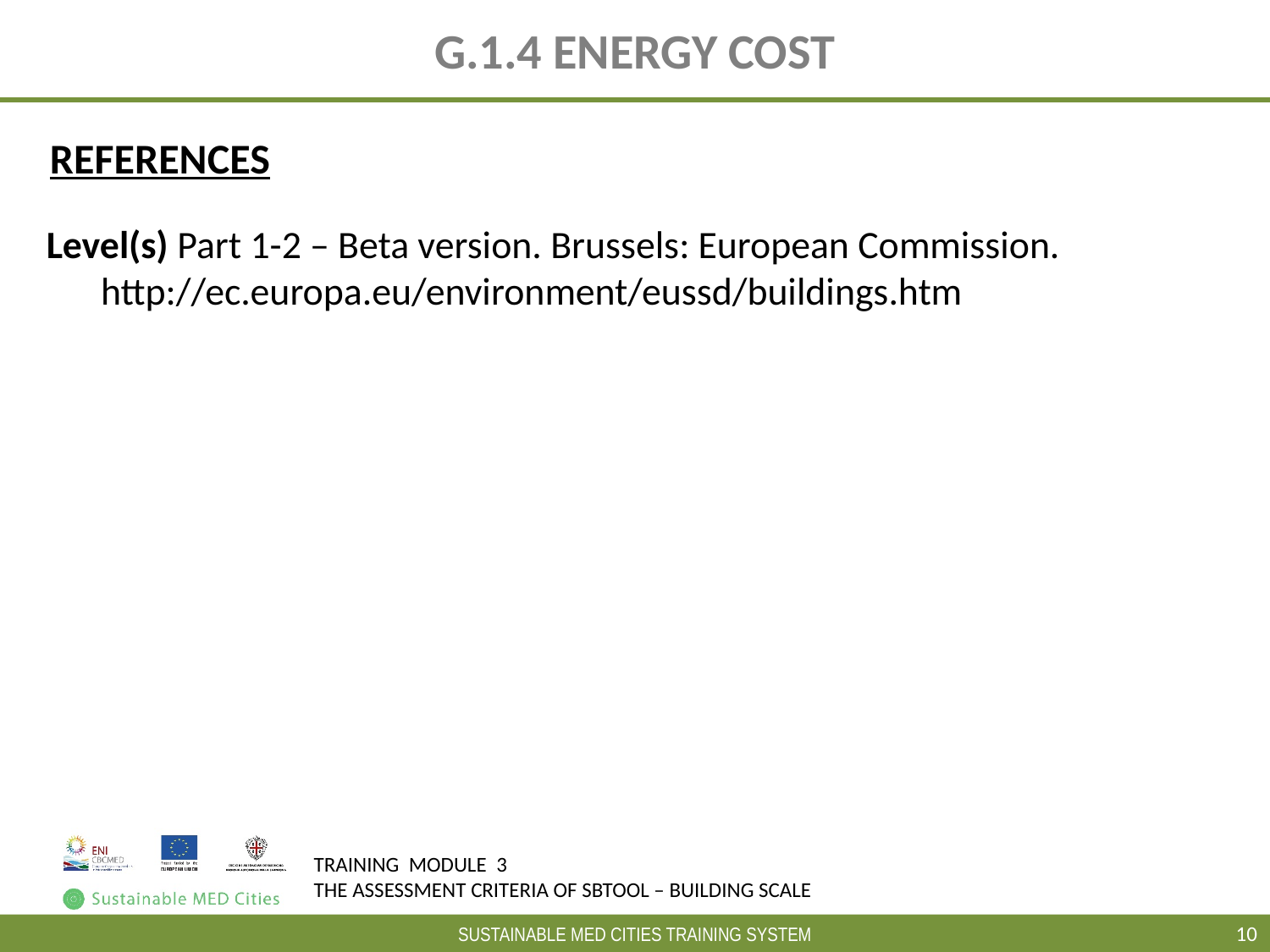

# G.1.4 ENERGY COST
REFERENCES

Level(s) Part 1-2 – Beta version. Brussels: European Commission.
http://ec.europa.eu/environment/eussd/buildings.htm
10